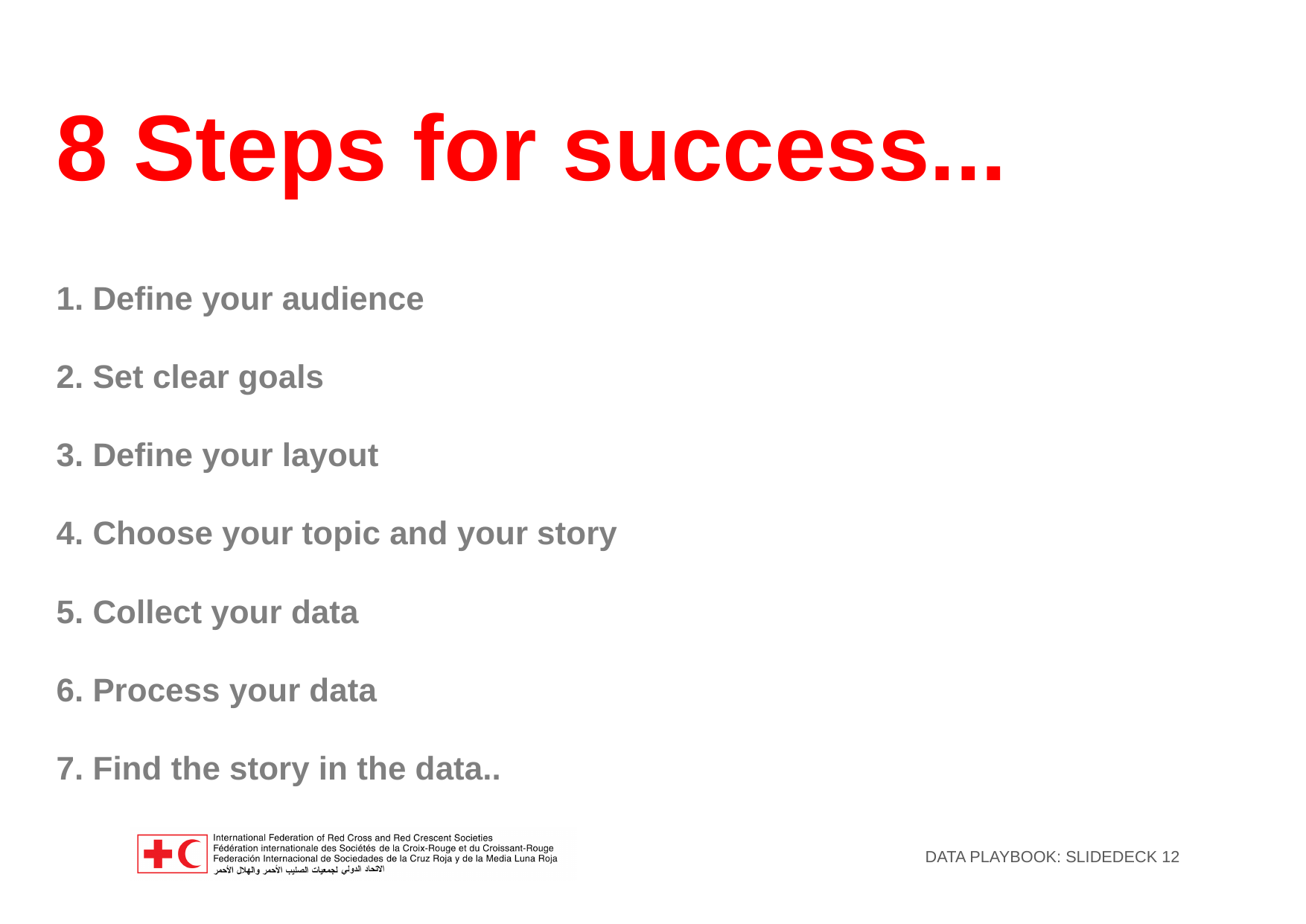

# 8 Steps for success...

1. Define your audience

2. Set clear goals

3. Define your layout

4. Choose your topic and your story

5. Collect your data

6. Process your data

7. Find the story in the data..